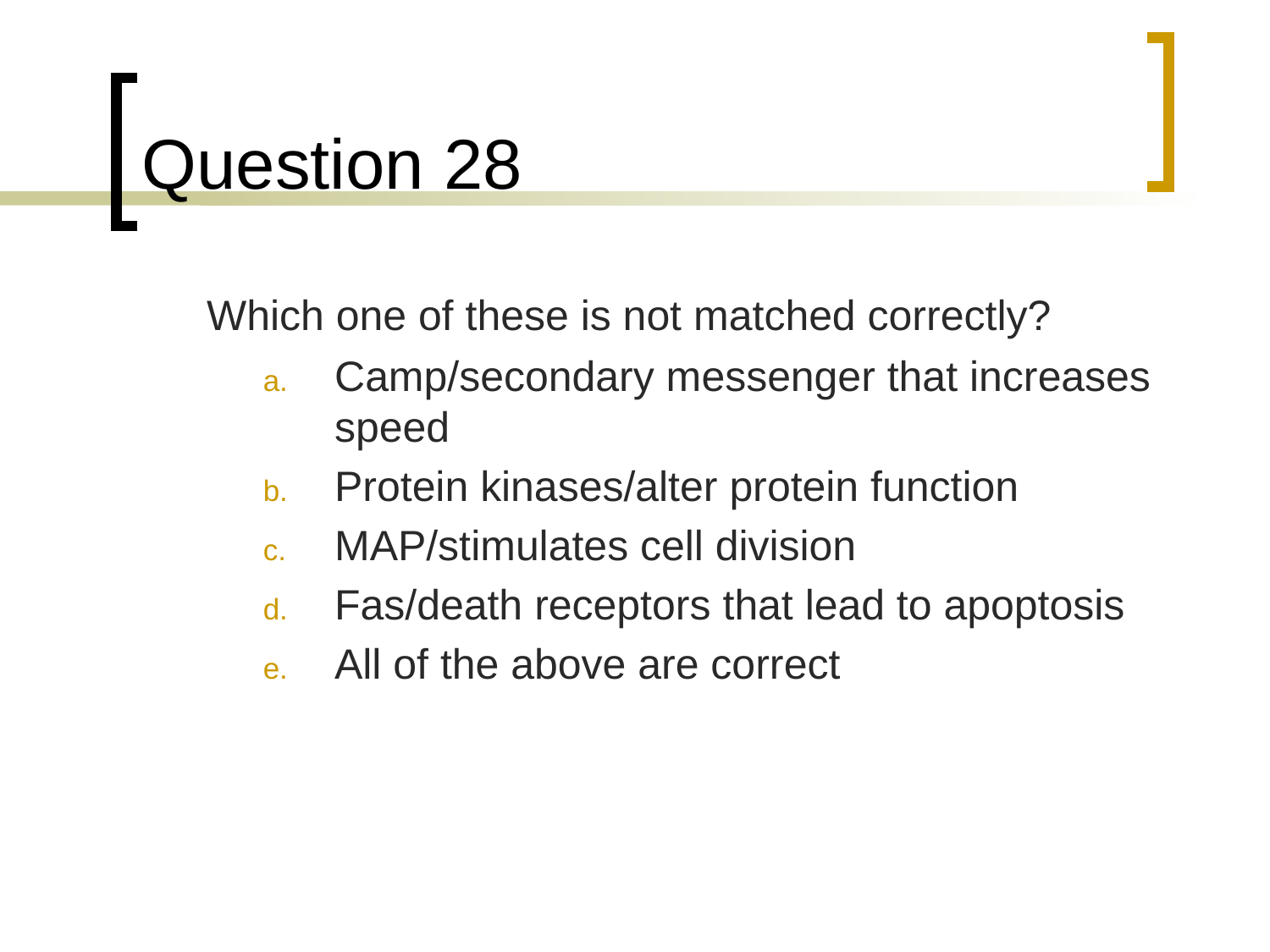

# Question 28
	Which one of these is not matched correctly?
Camp/secondary messenger that increases speed
Protein kinases/alter protein function
MAP/stimulates cell division
Fas/death receptors that lead to apoptosis
All of the above are correct